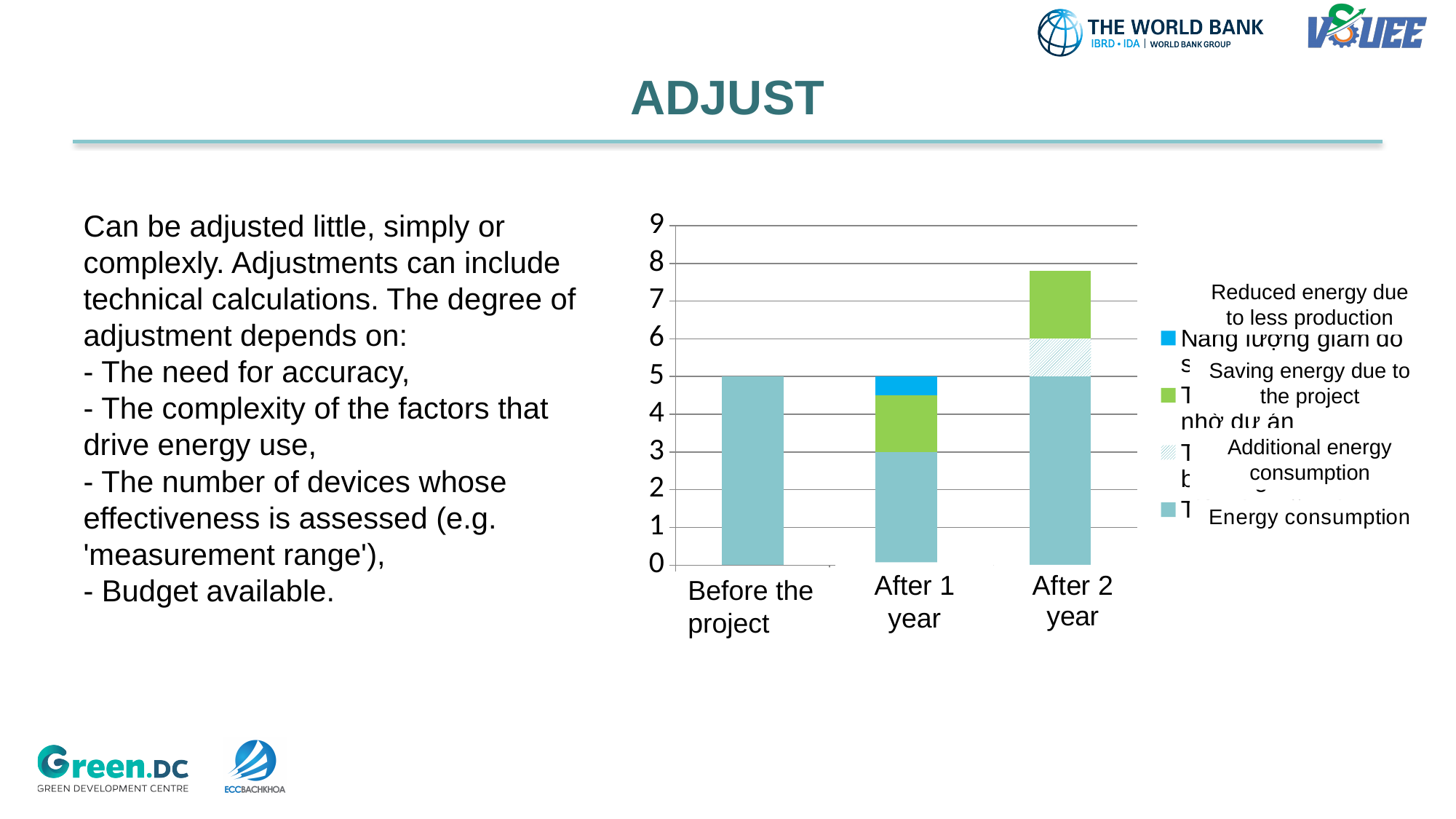

# ADJUST
Can be adjusted little, simply or complexly. Adjustments can include technical calculations. The degree of adjustment depends on:
- The need for accuracy,
- The complexity of the factors that drive energy use,
- The number of devices whose effectiveness is assessed (e.g. 'measurement range'),
- Budget available.

### Chart

| Category | Tiêu thụ năng lượng | Tiêu thụ năng lượng bổ sung | Tiết kiệm năng lượng nhờ dự án | Năng lượng giảm do sản xuất ít hơn |
|---|---|---|---|---|
| Trước dự án | 5.0 | None | 0.0 | 0.0 |
| Sau dự án năm 1 | 3.0 | None | 1.5 | 0.5 |
| Sau dự án năm 2 | 5.0 | 1.0 | 1.7999999999999992 | 0.0 |
Reduced energy due to less production
Saving energy due to the project
Additional energy consumption
After 1 year
Before the project